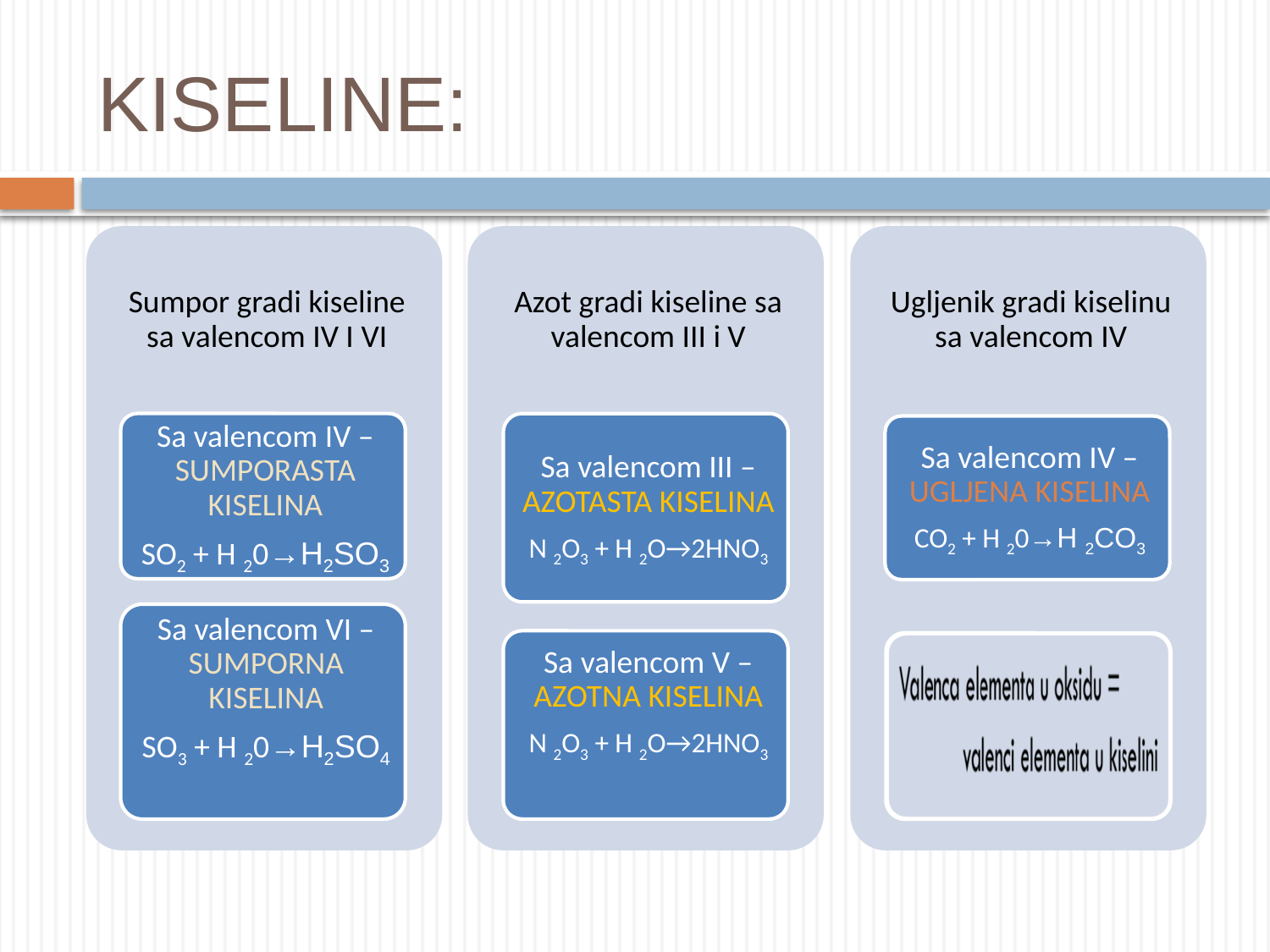

# KISELINE:

Sumpor gradi kiseline sa valencom IV I VI
Sa valencom IV – SUMPORASTA KISELINA
SO2 + H 20→H2SO3
Sa valencom VI – SUMPORNA KISELINA
SO3 + H 20→H2SO4

Azot gradi kiseline sa valencom III i V
Sa valencom III – AZOTASTA KISELINA
N 2O3 + H 2O→2HNO3
Sa valencom V – AZOTNA KISELINA
N 2O3 + H 2O→2HNO3

Ugljenik gradi kiselinu sa valencom IV
Sa valencom IV – UGLJENA KISELINA
CO2 + H 20→H 2CO3